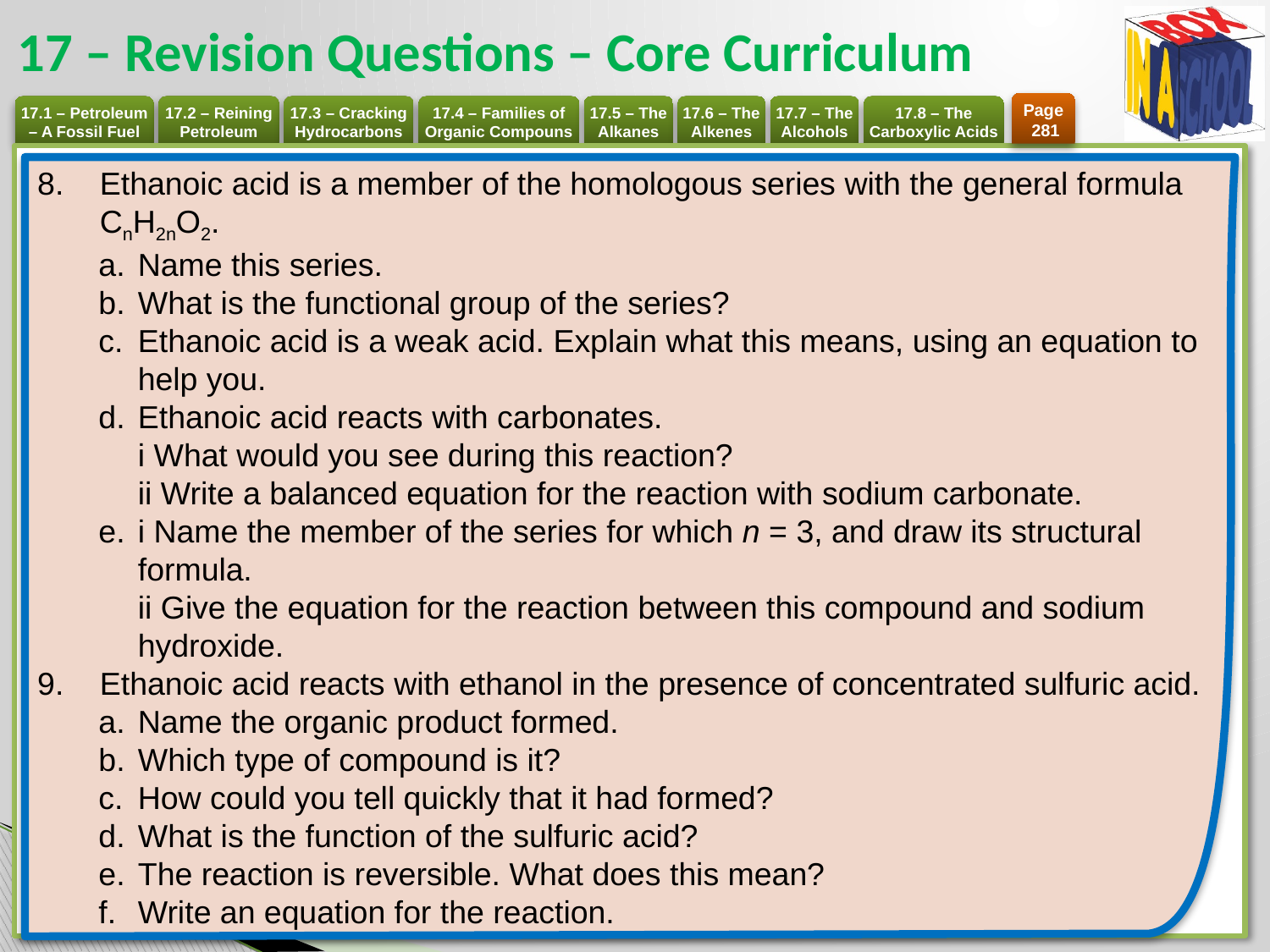

# 17 – Revision Questions – Core Curriculum
Page
 281
Ethanoic acid is a member of the homologous series with the general formula CnH2nO2.
Name this series.
What is the functional group of the series?
Ethanoic acid is a weak acid. Explain what this means, using an equation to help you.
Ethanoic acid reacts with carbonates.
i What would you see during this reaction?
ii Write a balanced equation for the reaction with sodium carbonate.
i Name the member of the series for which n = 3, and draw its structural formula.
ii Give the equation for the reaction between this compound and sodium hydroxide.
Ethanoic acid reacts with ethanol in the presence of concentrated sulfuric acid.
Name the organic product formed.
Which type of compound is it?
How could you tell quickly that it had formed?
What is the function of the sulfuric acid?
The reaction is reversible. What does this mean?
Write an equation for the reaction.